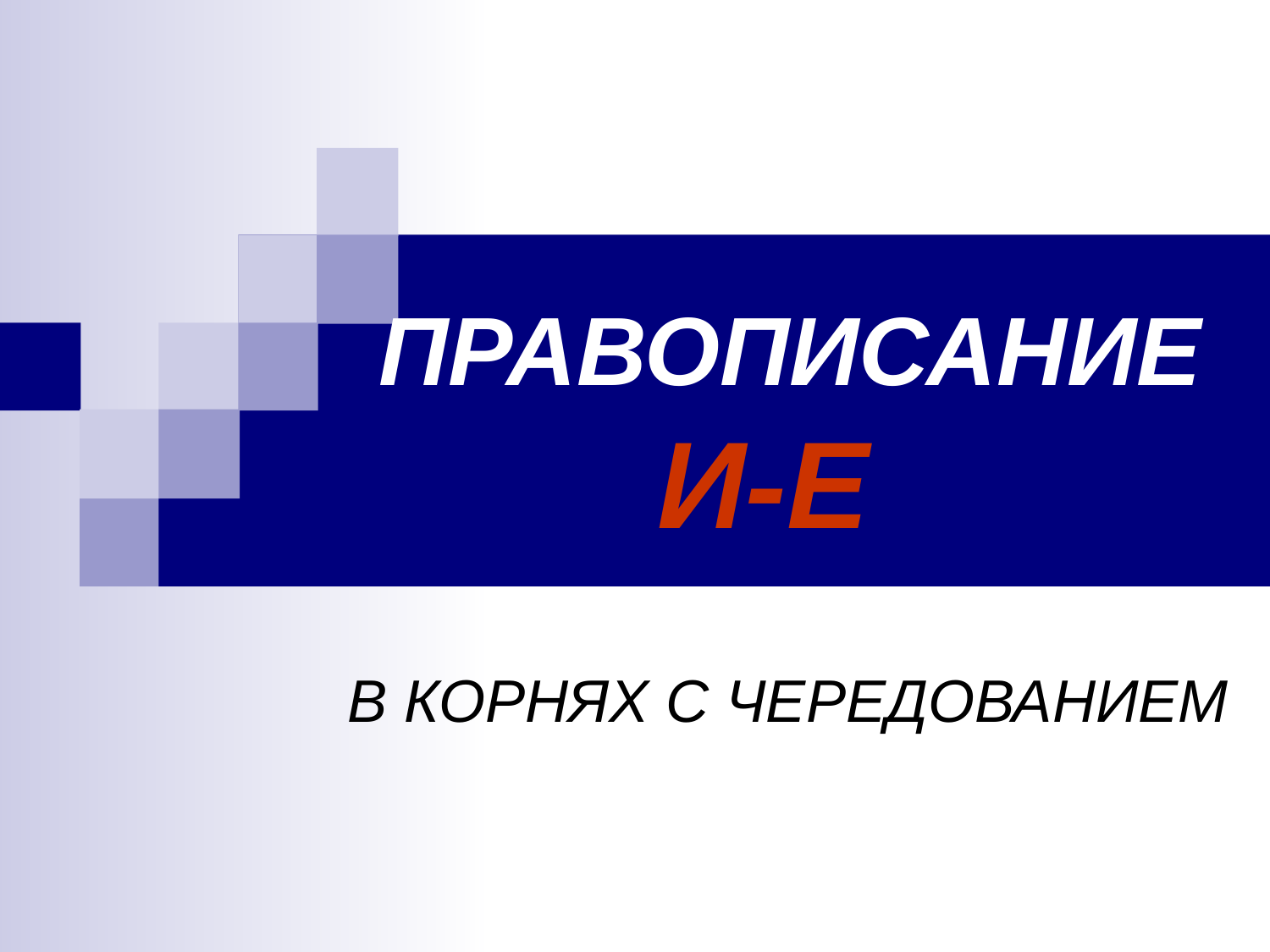

# ПРАВОПИСАНИЕ И-Е
В КОРНЯХ С ЧЕРЕДОВАНИЕМ